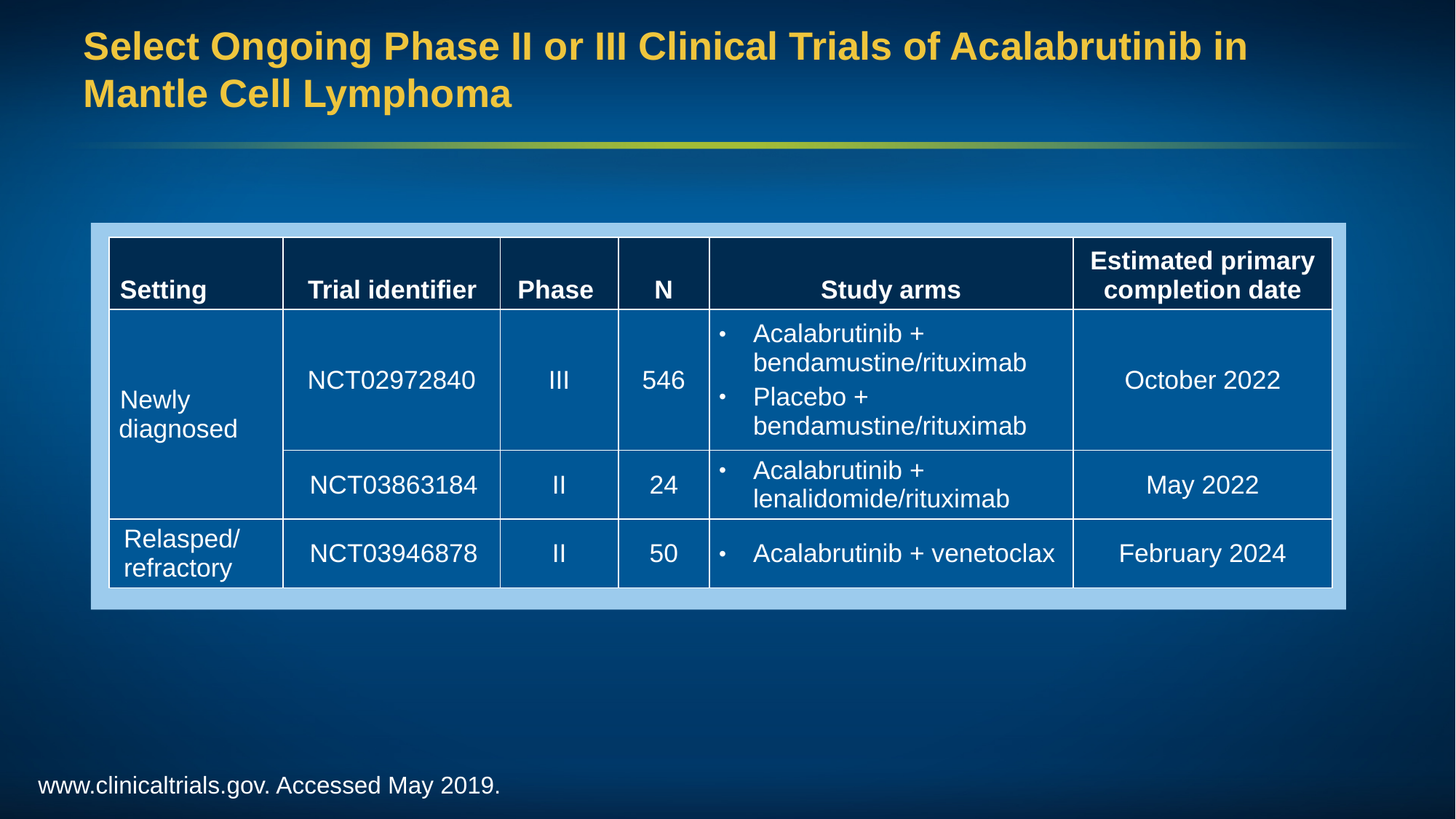

# Select Ongoing Phase II or III Clinical Trials of Acalabrutinib in Mantle Cell Lymphoma

| Setting | Trial identifier | Phase | N | Study arms | Estimated primary completion date |
| --- | --- | --- | --- | --- | --- |
| Newly diagnosed | NCT02972840 | III | 546 | Acalabrutinib + bendamustine/rituximab Placebo + bendamustine/rituximab | October 2022 |
|  | NCT03863184 | II | 24 | Acalabrutinib + lenalidomide/rituximab | May 2022 |
| Relasped/ refractory | NCT03946878 | II | 50 | Acalabrutinib + venetoclax | February 2024 |
www.clinicaltrials.gov. Accessed May 2019.